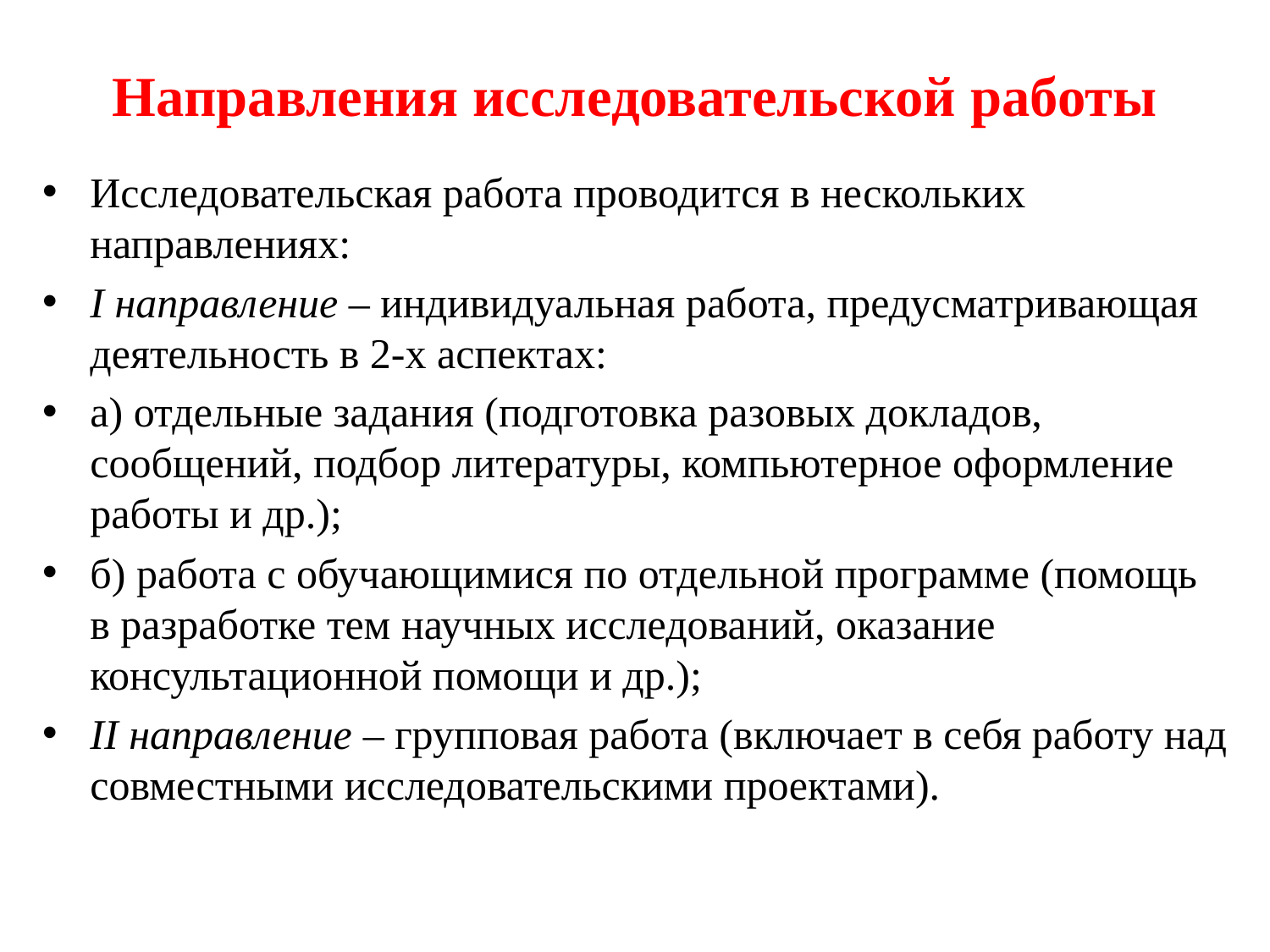

# Направления исследовательской работы
Исследовательская работа проводится в нескольких направлениях:
I направление – индивидуальная работа, предусматривающая деятельность в 2-х аспектах:
а) отдельные задания (подготовка разовых докладов, сообщений, подбор литературы, компьютерное оформление работы и др.);
б) работа с обучающимися по отдельной программе (помощь в разработке тем научных исследований, оказание консультационной помощи и др.);
II направление – групповая работа (включает в себя работу над совместными исследовательскими проектами).